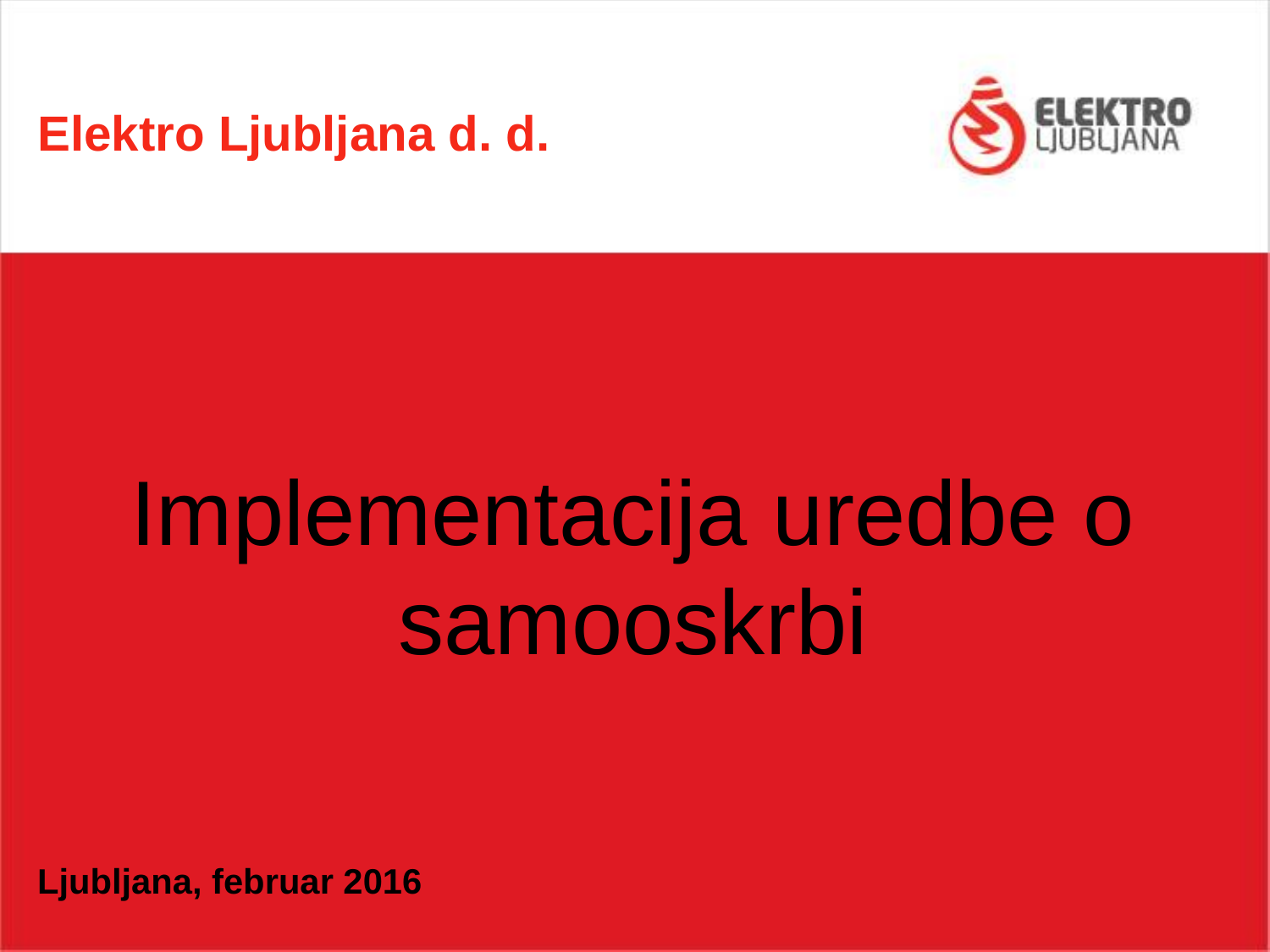

# Elektro Ljubljana d. d.

Implementacija uredbe o samooskrbi

Ljubljana, februar 2016